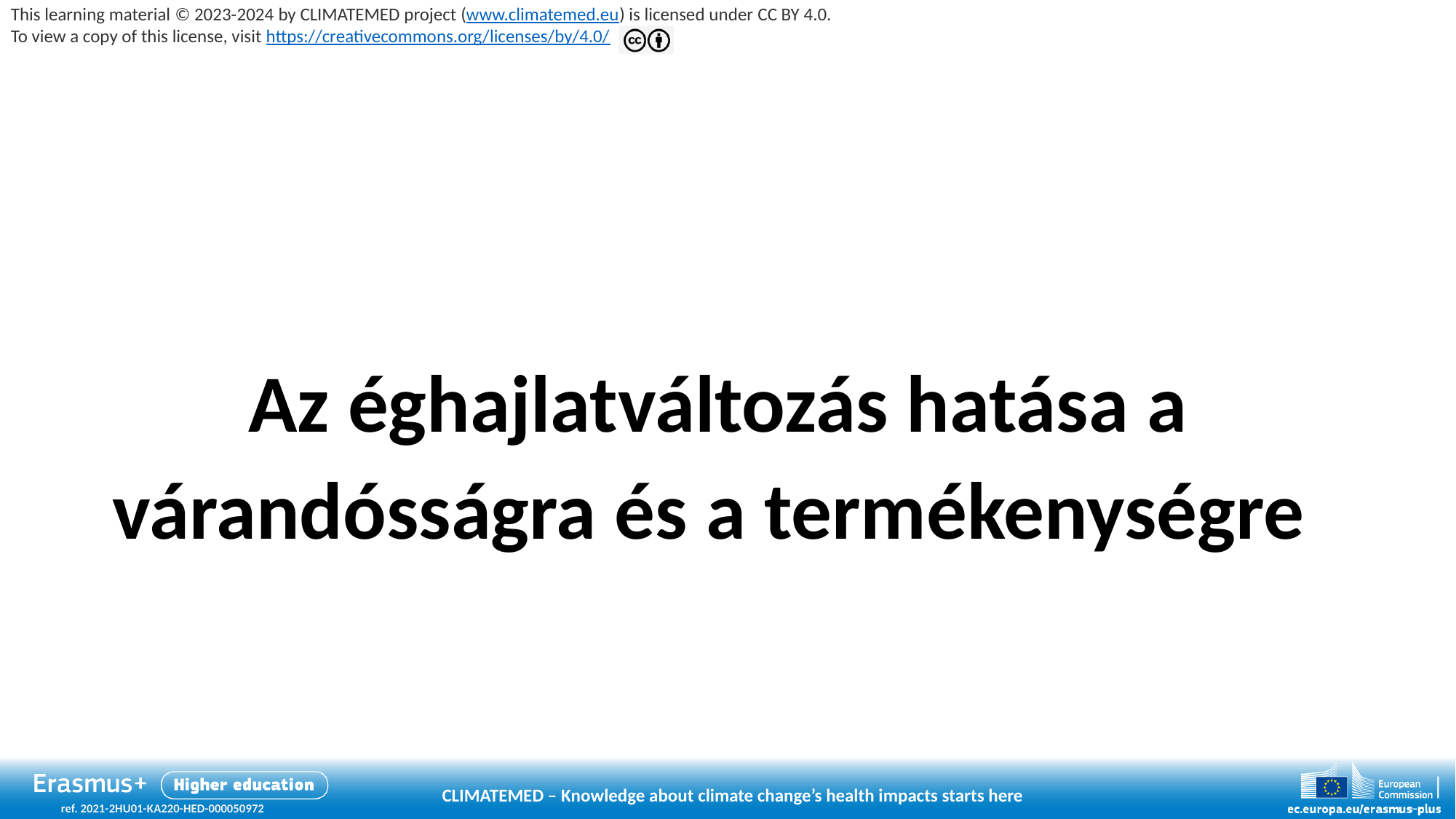

# Az éghajlatváltozás hatása a várandósságra és a termékenységre